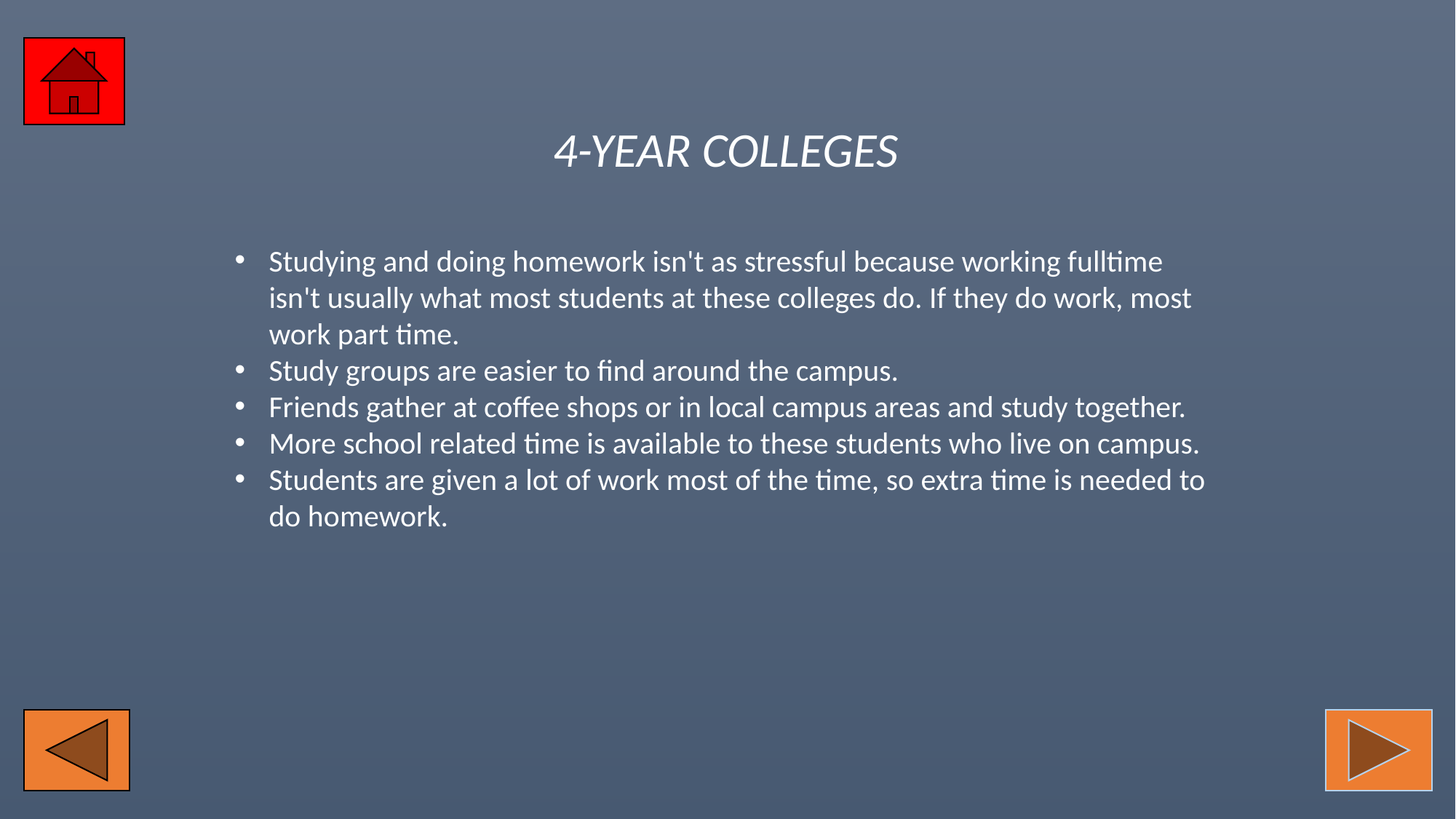

4-YEAR COLLEGES
Studying and doing homework isn't as stressful because working fulltime isn't usually what most students at these colleges do. If they do work, most work part time.
Study groups are easier to find around the campus.
Friends gather at coffee shops or in local campus areas and study together.
More school related time is available to these students who live on campus.
Students are given a lot of work most of the time, so extra time is needed to do homework.